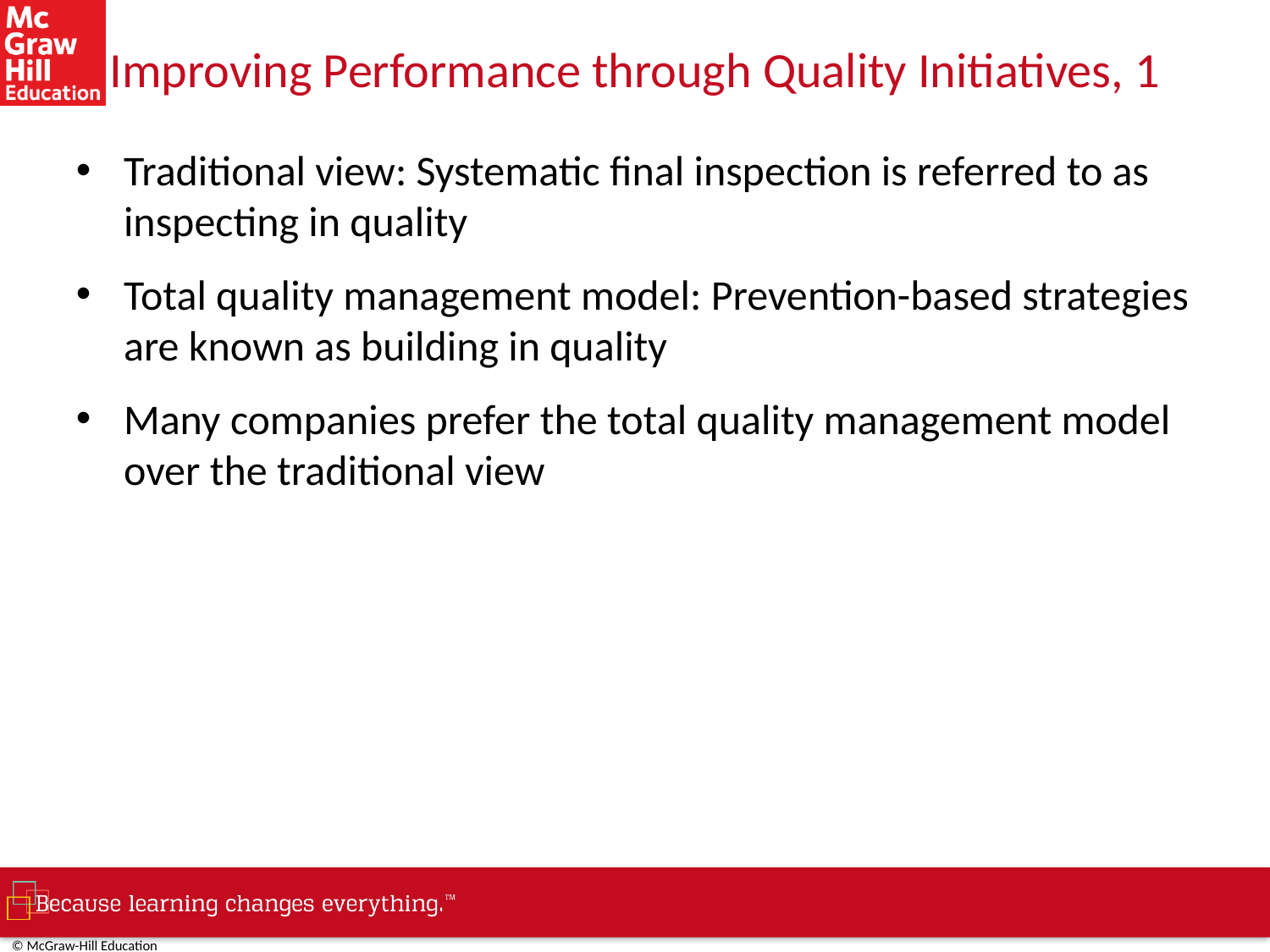

# Improving Performance through Quality Initiatives, 1
Traditional view: Systematic final inspection is referred to as inspecting in quality
Total quality management model: Prevention-based strategies are known as building in quality
Many companies prefer the total quality management model over the traditional view